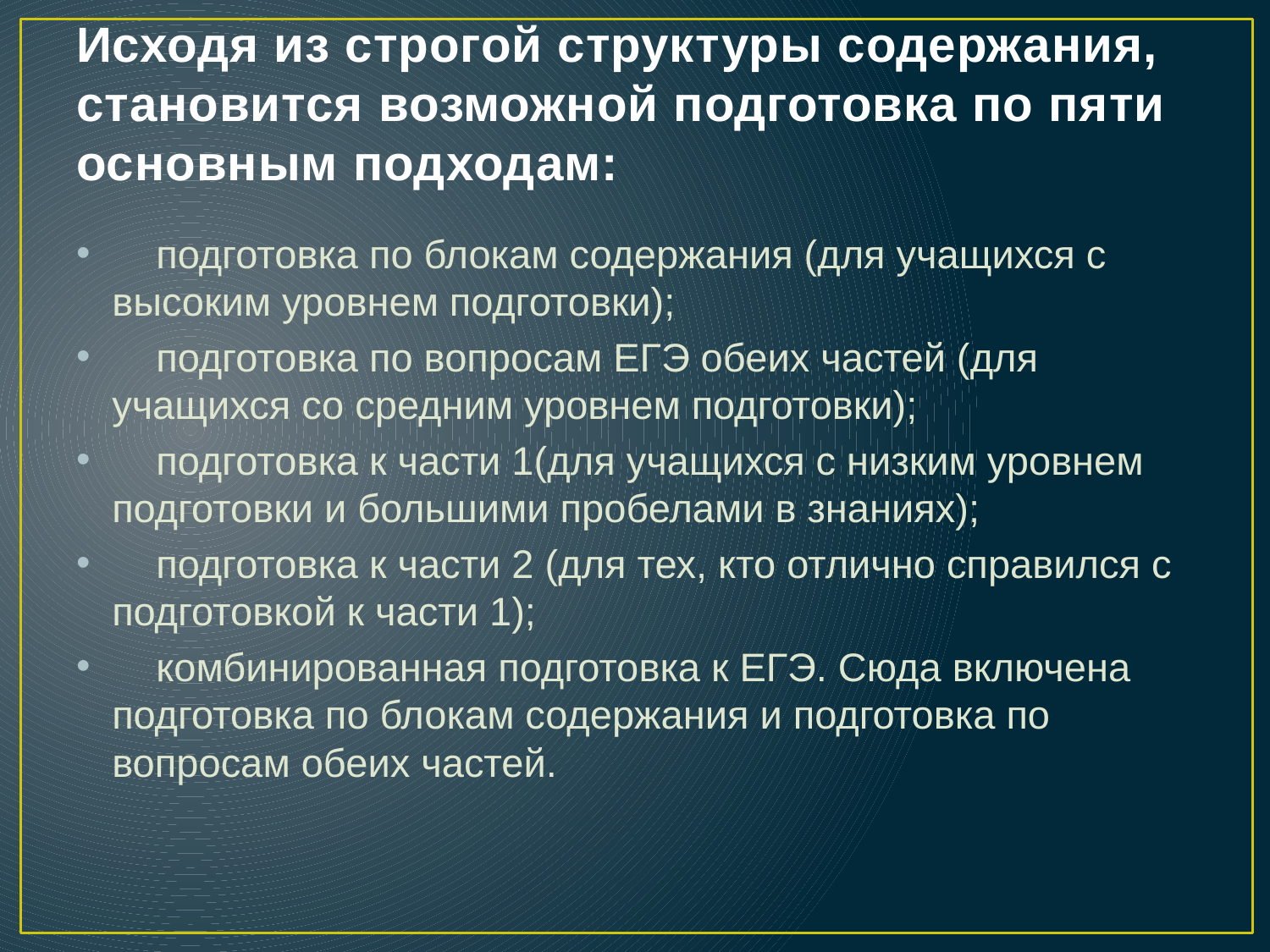

# Исходя из строгой структуры содержания, становится возможной подготовка по пяти основным подходам:
    подготовка по блокам содержания (для учащихся с высоким уровнем подготовки);
    подготовка по вопросам ЕГЭ обеих частей (для учащихся со средним уровнем подготовки);
    подготовка к части 1(для учащихся с низким уровнем подготовки и большими пробелами в знаниях);
    подготовка к части 2 (для тех, кто отлично справился с подготовкой к части 1);
    комбинированная подготовка к ЕГЭ. Сюда включена подготовка по блокам содержания и подготовка по вопросам обеих частей.